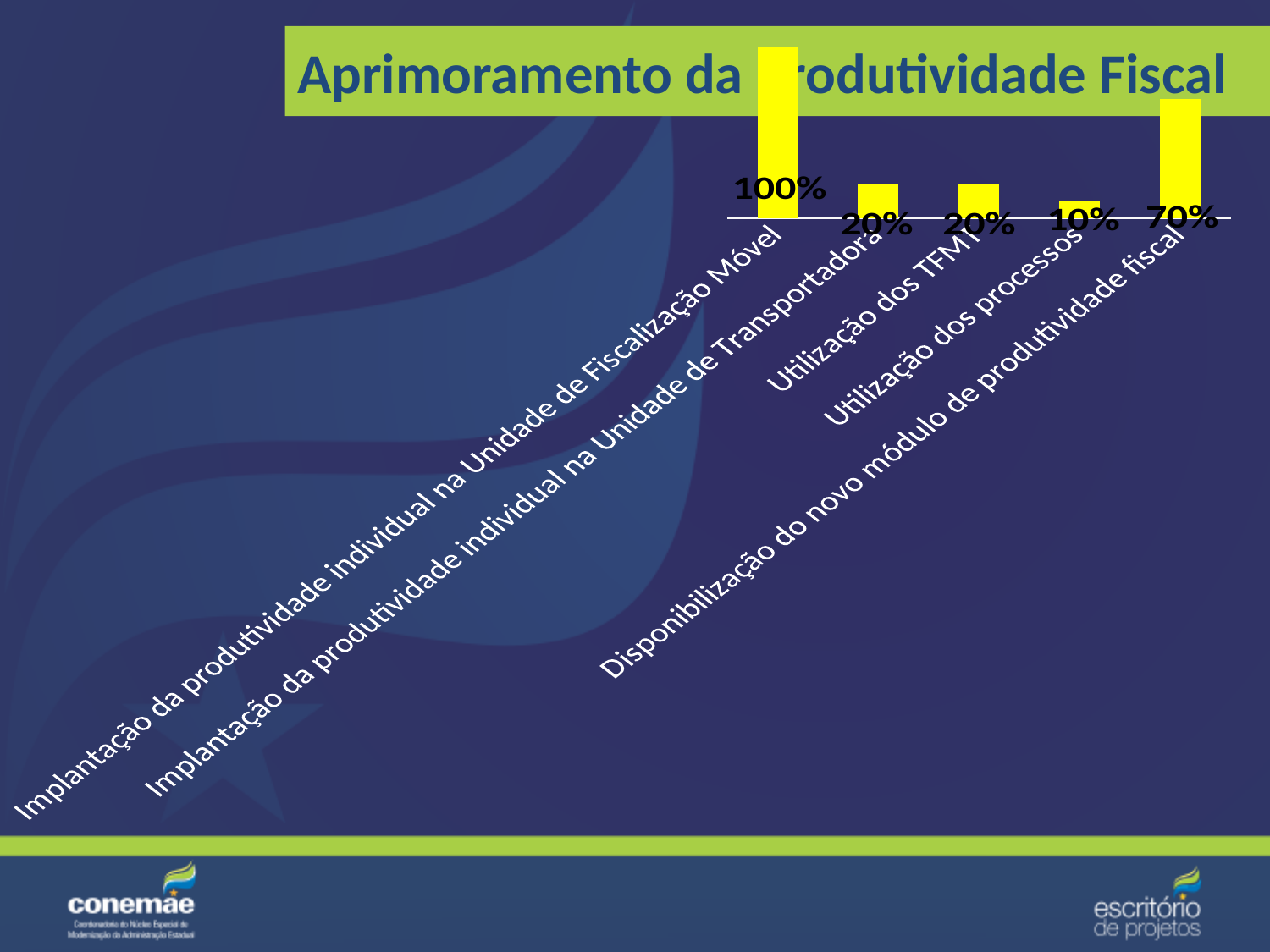

### Chart

| Category |  |
|---|---|
| Implantação da produtividade individual na Unidade de Fiscalização Móvel | 1.0 |
| Implantação da produtividade individual na Unidade de Transportadora | 0.2 |
| Utilização dos TFMT | 0.2 |
| Utilização dos processos | 0.1 |
| Disponibilização do novo módulo de produtividade fiscal | 0.7 |
Aprimoramento da Produtividade Fiscal